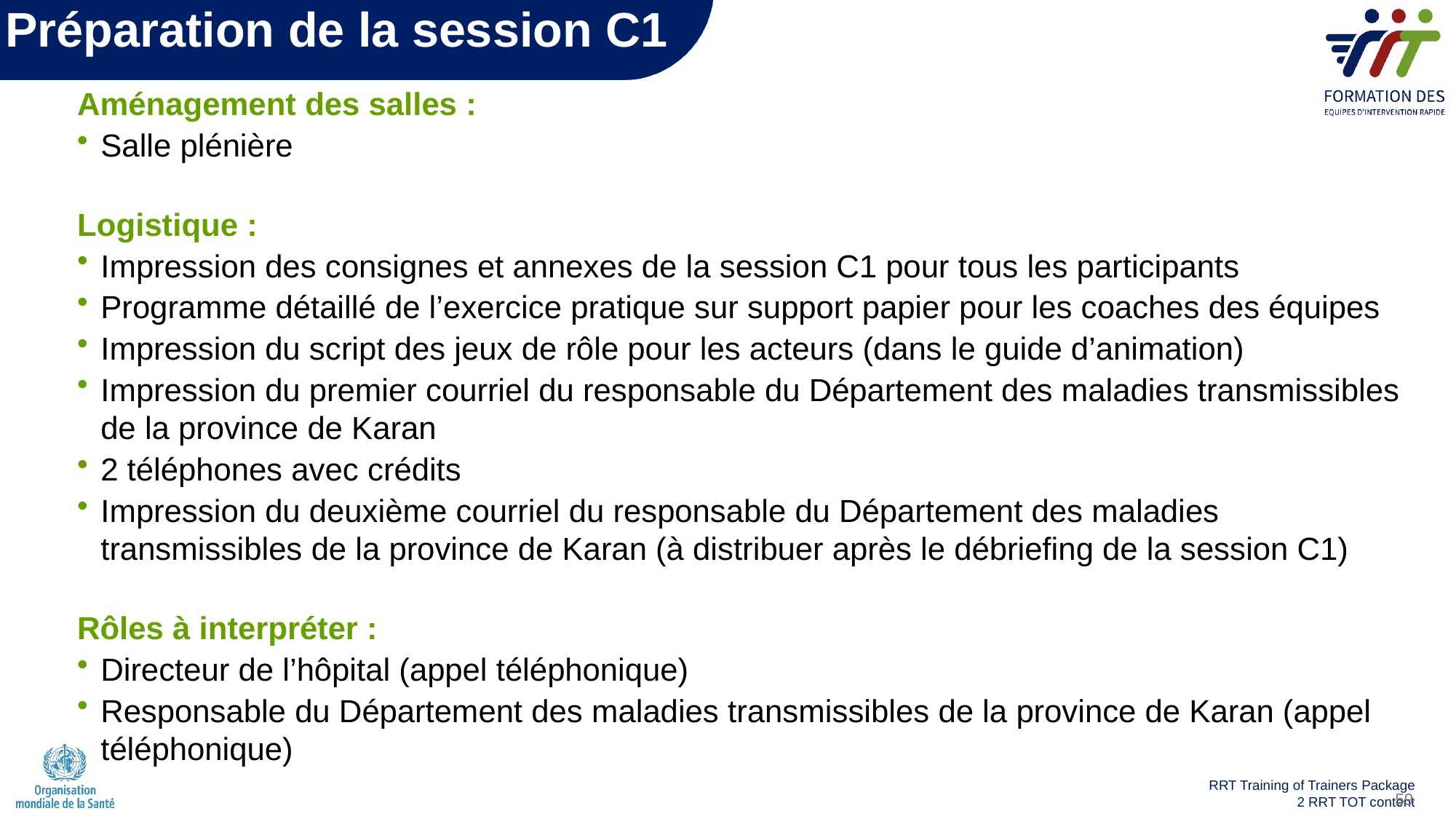

# Préparation de la session C1
Aménagement des salles :
Salle plénière

Logistique :
Impression des consignes et annexes de la session C1 pour tous les participants
Programme détaillé de l’exercice pratique sur support papier pour les coaches des équipes
Impression du script des jeux de rôle pour les acteurs (dans le guide d’animation)
Impression du premier courriel du responsable du Département des maladies transmissibles de la province de Karan
2 téléphones avec crédits
Impression du deuxième courriel du responsable du Département des maladies transmissibles de la province de Karan (à distribuer après le débriefing de la session C1)

Rôles à interpréter :
Directeur de l’hôpital (appel téléphonique)
Responsable du Département des maladies transmissibles de la province de Karan (appel téléphonique)